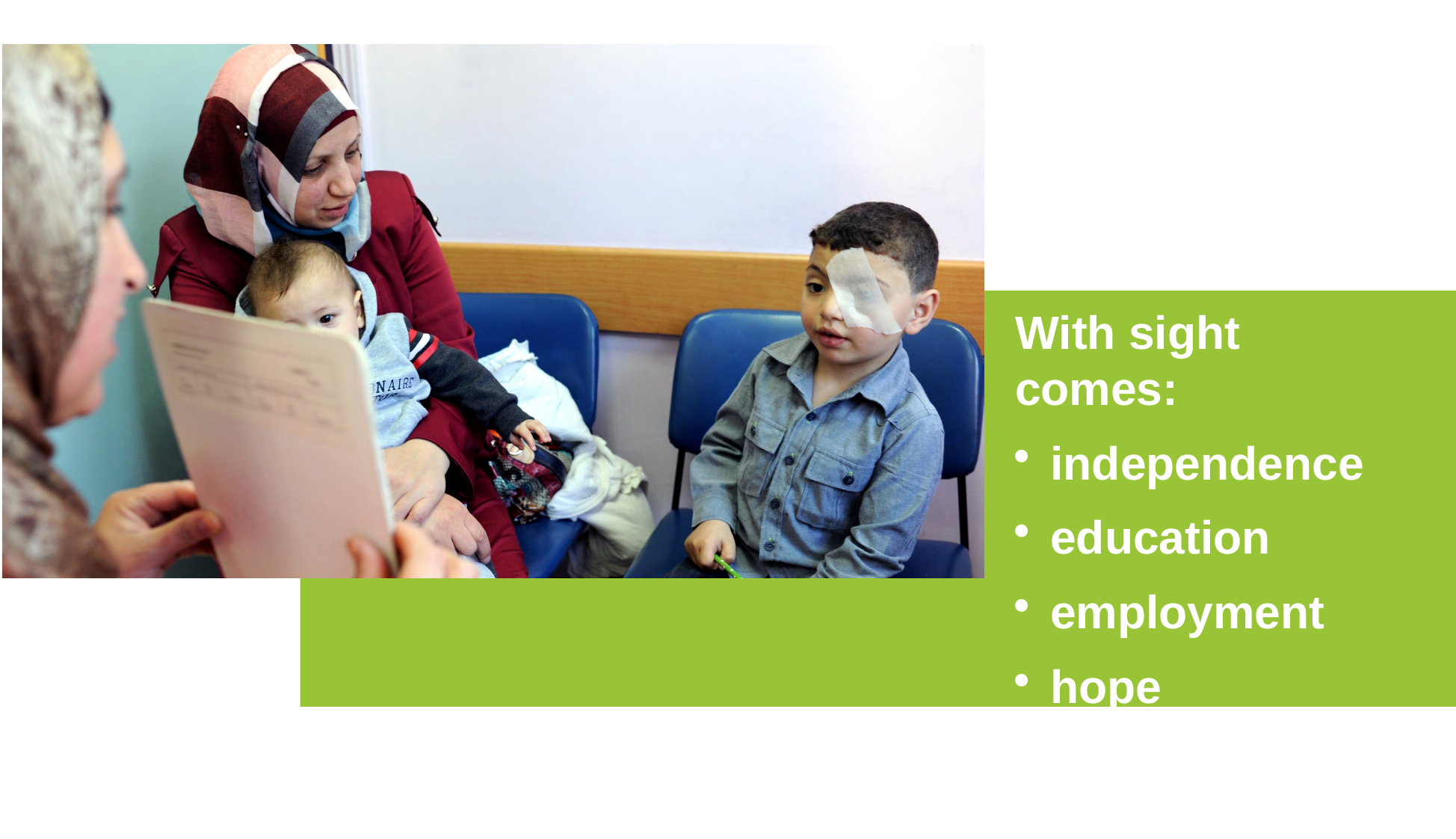

With sight comes:
independence
education
employment
hope